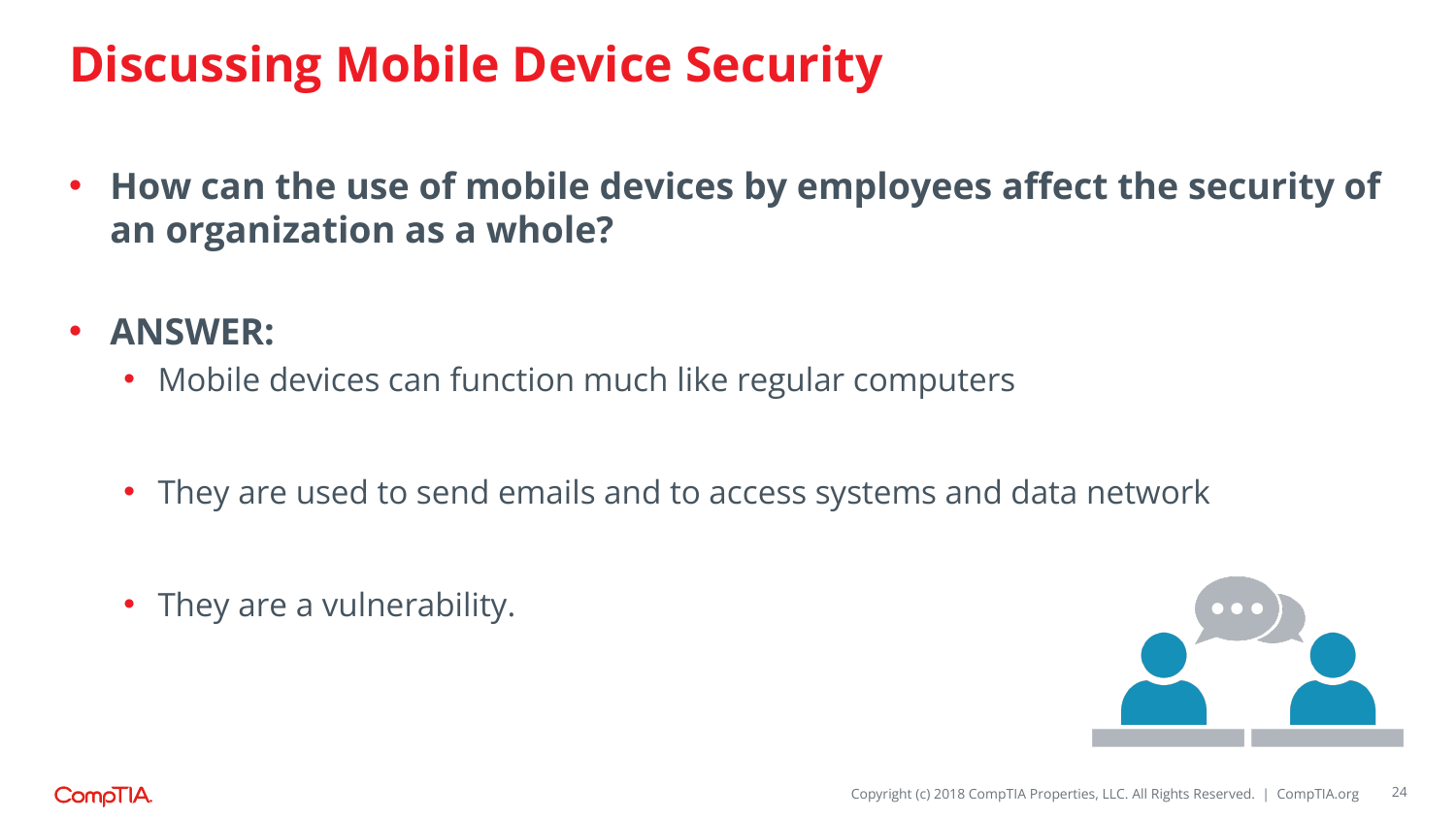

# Discussing Mobile Device Security
How can the use of mobile devices by employees affect the security of an organization as a whole?

ANSWER:
Mobile devices can function much like regular computers

They are used to send emails and to access systems and data network

They are a vulnerability.
24